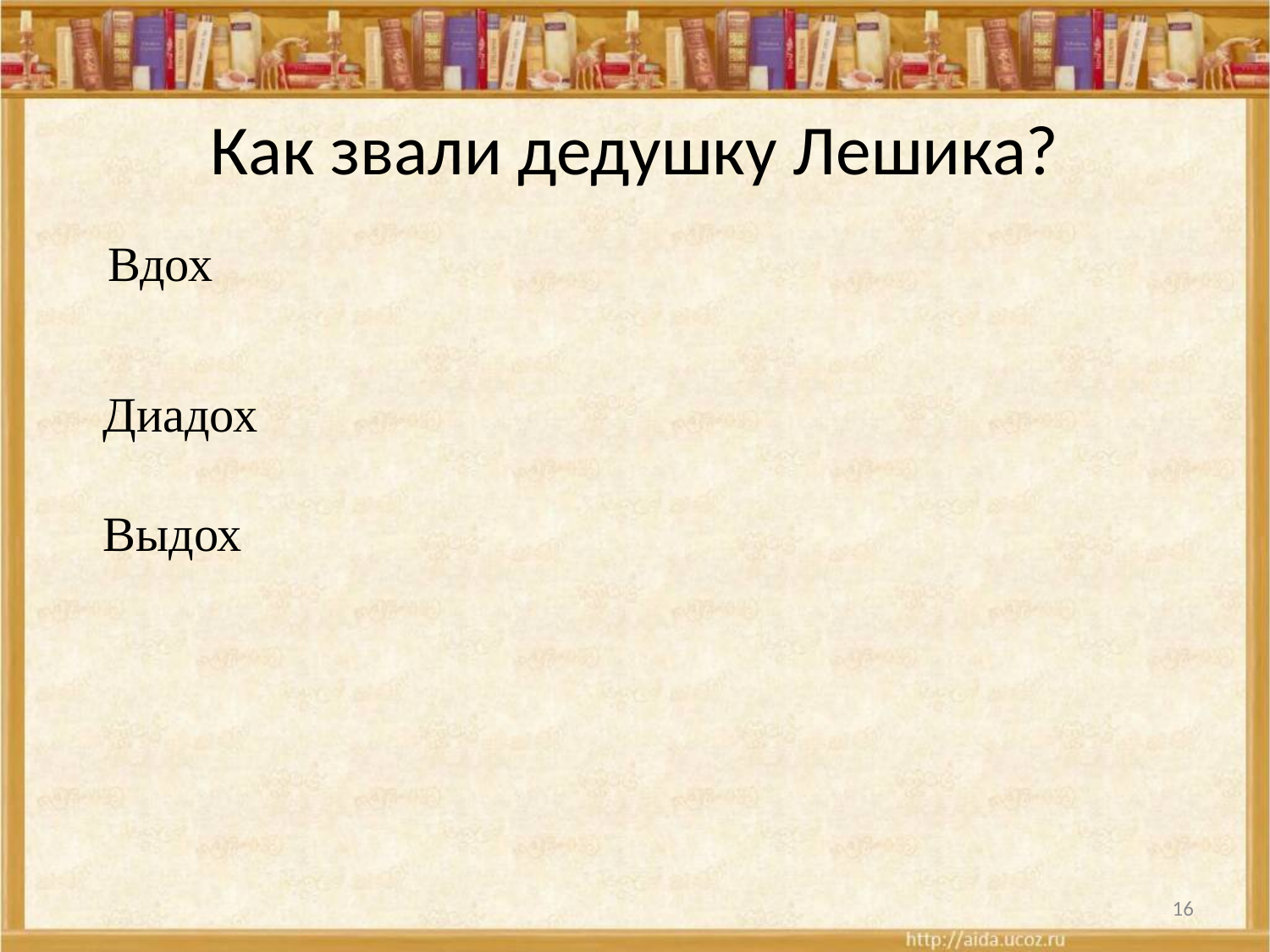

# Как звали дедушку Лешика?
Вдох
Диадох
Выдох
16